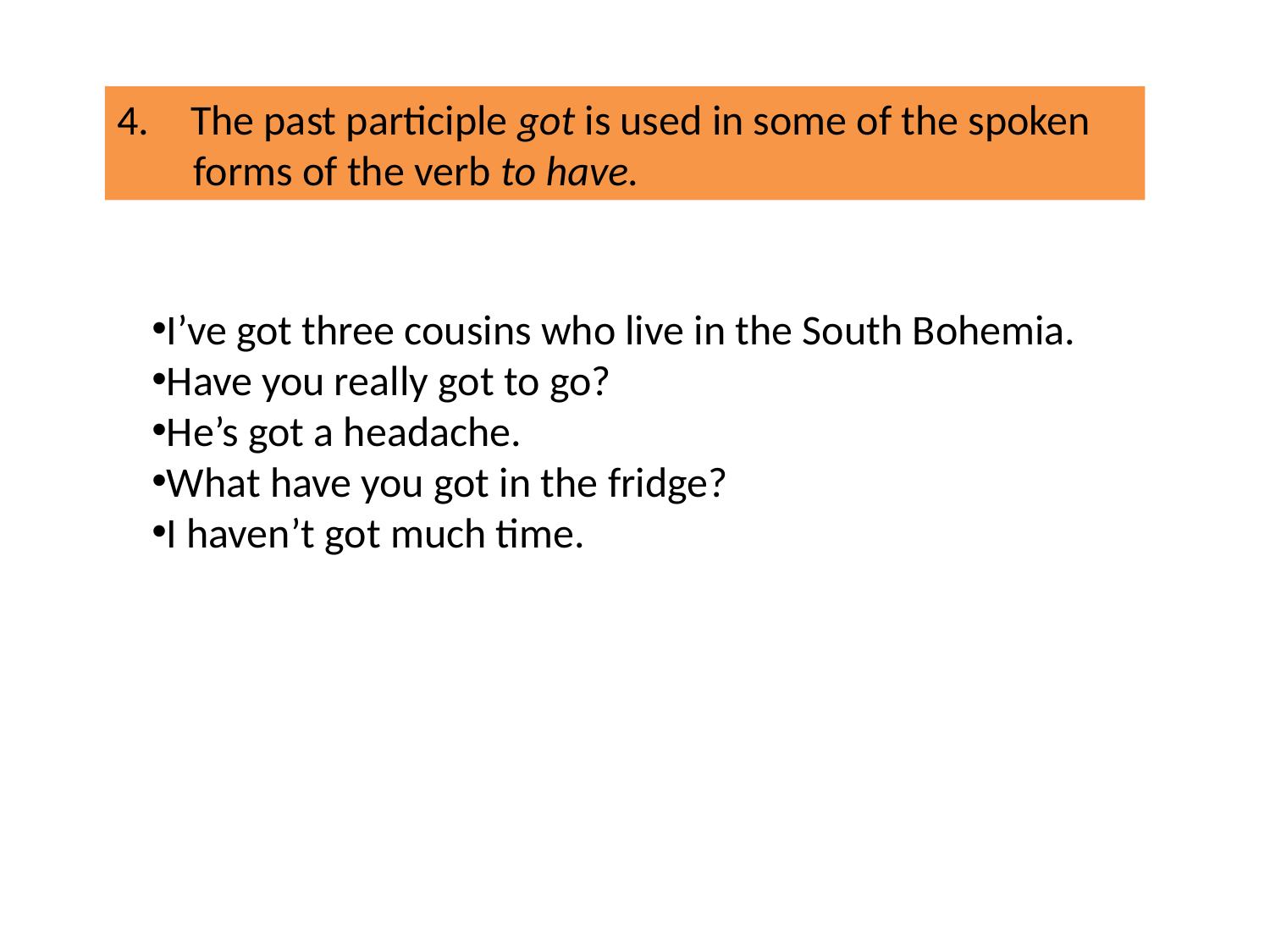

The past participle got is used in some of the spoken
        forms of the verb to have.
I’ve got three cousins who live in the South Bohemia.
Have you really got to go?
He’s got a headache.
What have you got in the fridge?
I haven’t got much time.